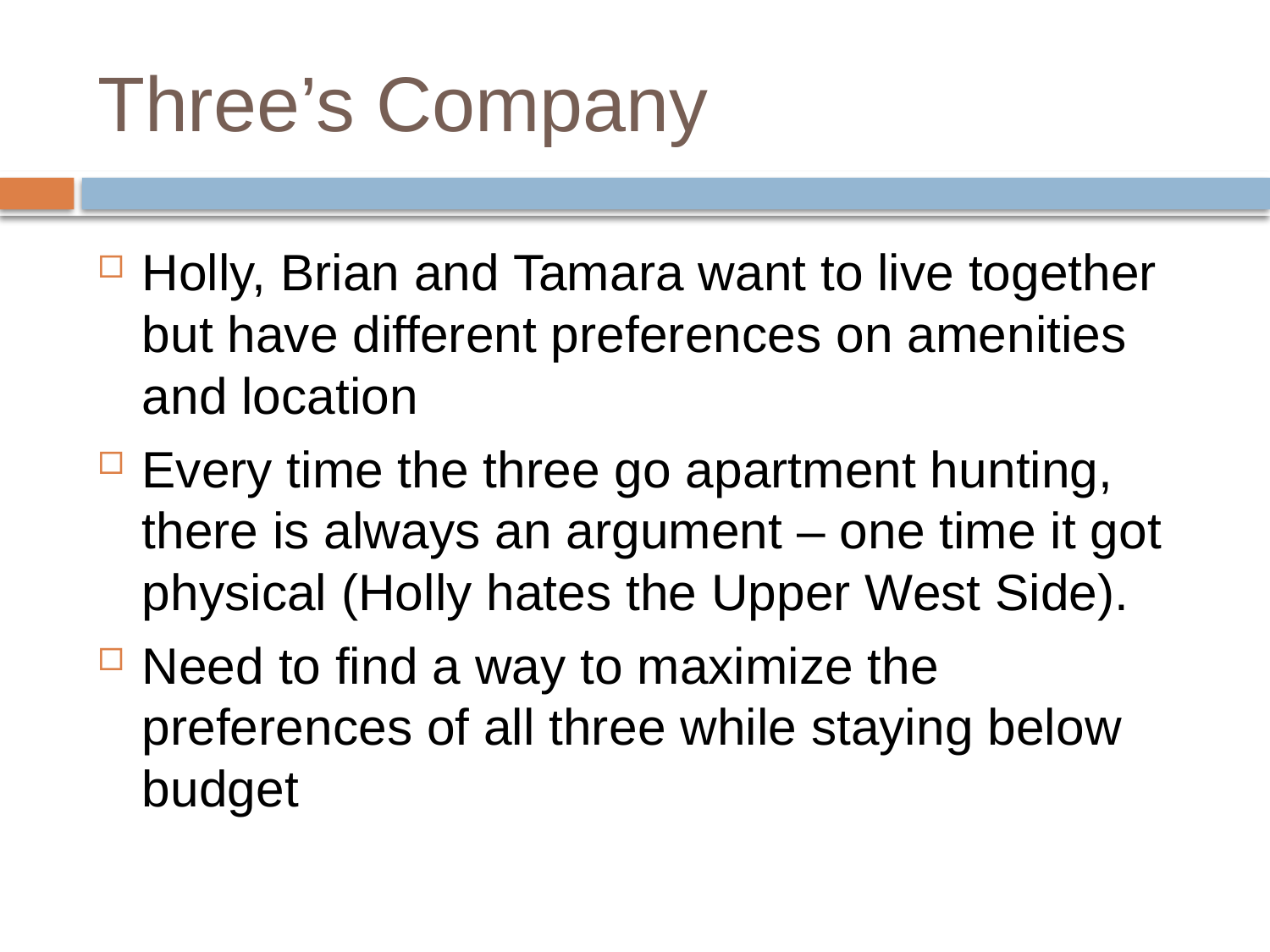

# Three’s Company
Holly, Brian and Tamara want to live together but have different preferences on amenities and location
Every time the three go apartment hunting, there is always an argument – one time it got physical (Holly hates the Upper West Side).
Need to find a way to maximize the preferences of all three while staying below budget